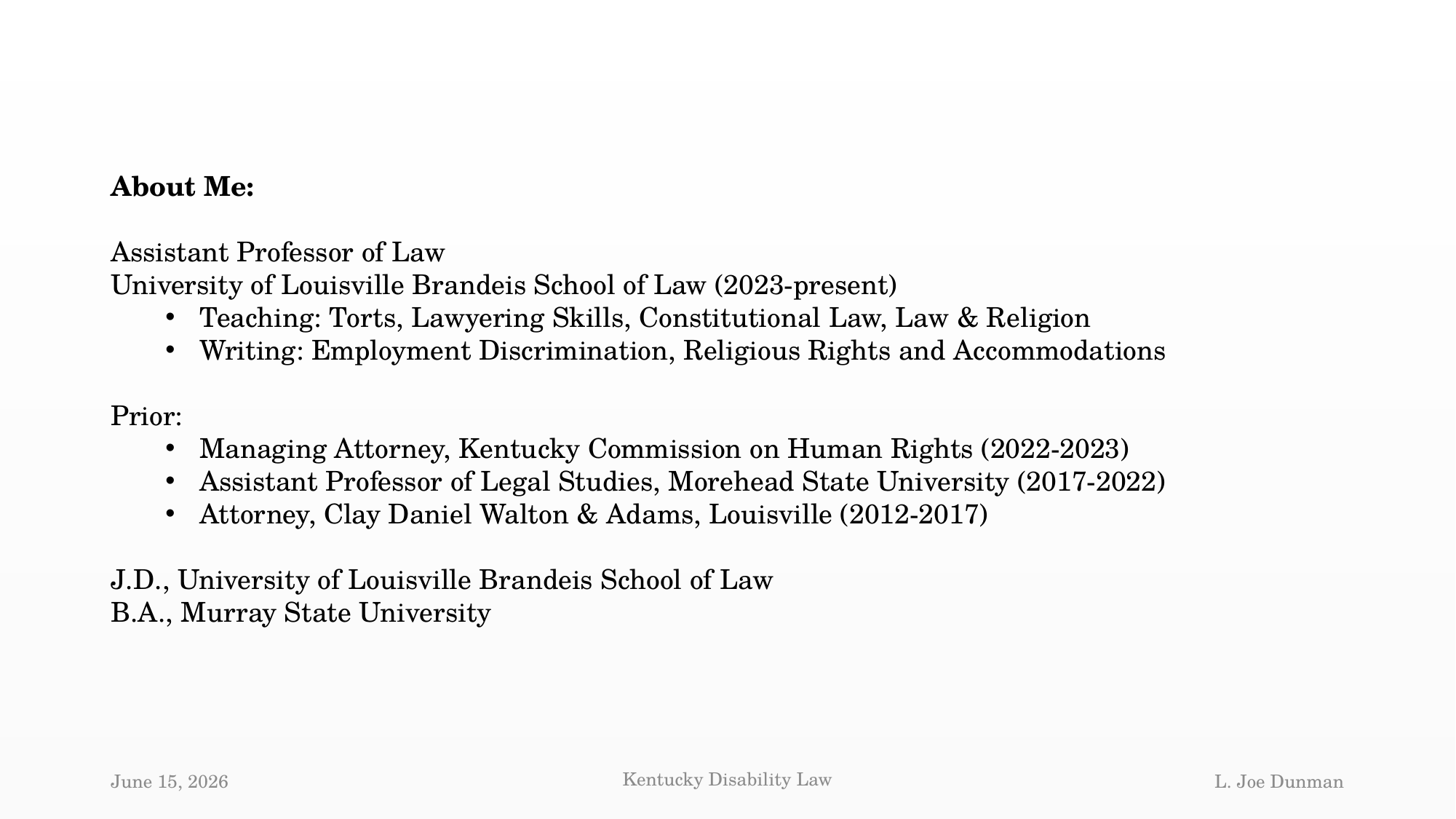

About Me:

Assistant Professor of Law
University of Louisville Brandeis School of Law (2023-present)
Teaching: Torts, Lawyering Skills, Constitutional Law, Law & Religion
Writing: Employment Discrimination, Religious Rights and Accommodations

Prior:
Managing Attorney, Kentucky Commission on Human Rights (2022-2023)
Assistant Professor of Legal Studies, Morehead State University (2017-2022)
Attorney, Clay Daniel Walton & Adams, Louisville (2012-2017)

J.D., University of Louisville Brandeis School of Law
B.A., Murray State University
June 15, 2026
Kentucky Disability Law
L. Joe Dunman